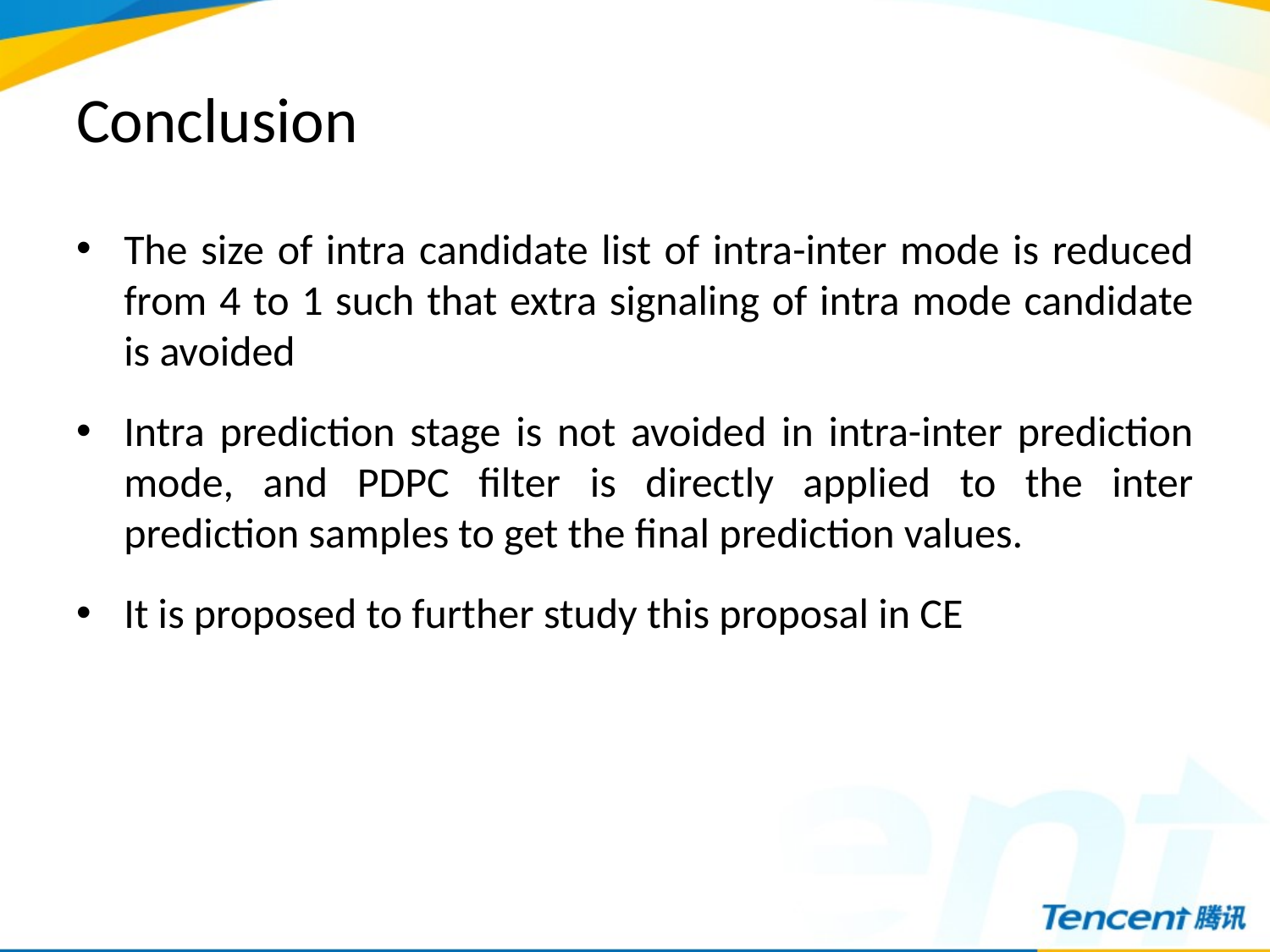

# Conclusion
The size of intra candidate list of intra-inter mode is reduced from 4 to 1 such that extra signaling of intra mode candidate is avoided
Intra prediction stage is not avoided in intra-inter prediction mode, and PDPC filter is directly applied to the inter prediction samples to get the final prediction values.
It is proposed to further study this proposal in CE